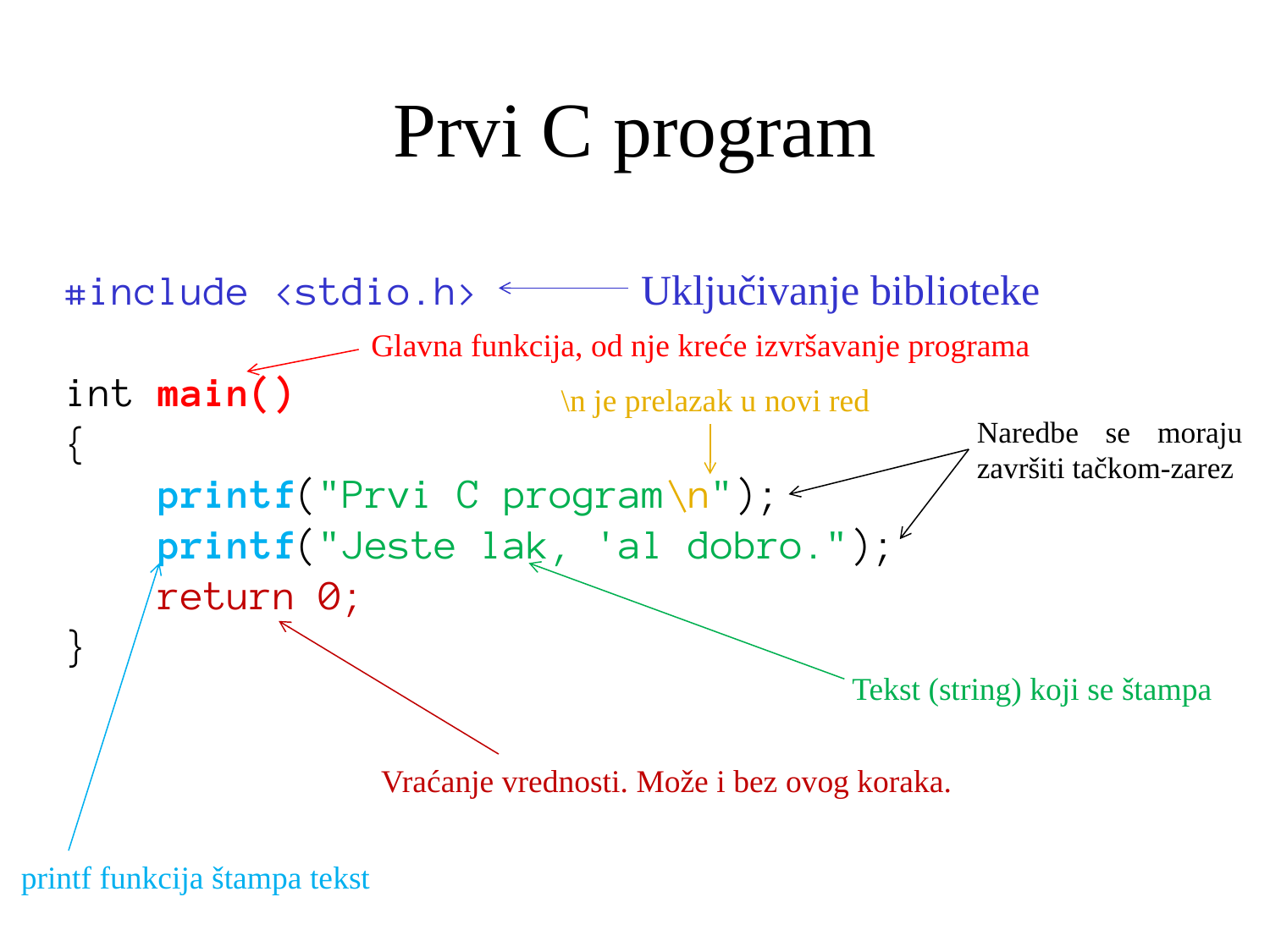

# Prvi C program
#include <stdio.h>

int main()
{
    printf("Prvi C program\n");
    printf("Jeste lak, 'al dobro.");
    return 0;
}
Uključivanje biblioteke
Glavna funkcija, od nje kreće izvršavanje programa
\n je prelazak u novi red
Naredbe se moraju završiti tačkom-zarez
Tekst (string) koji se štampa
Vraćanje vrednosti. Može i bez ovog koraka.
printf funkcija štampa tekst